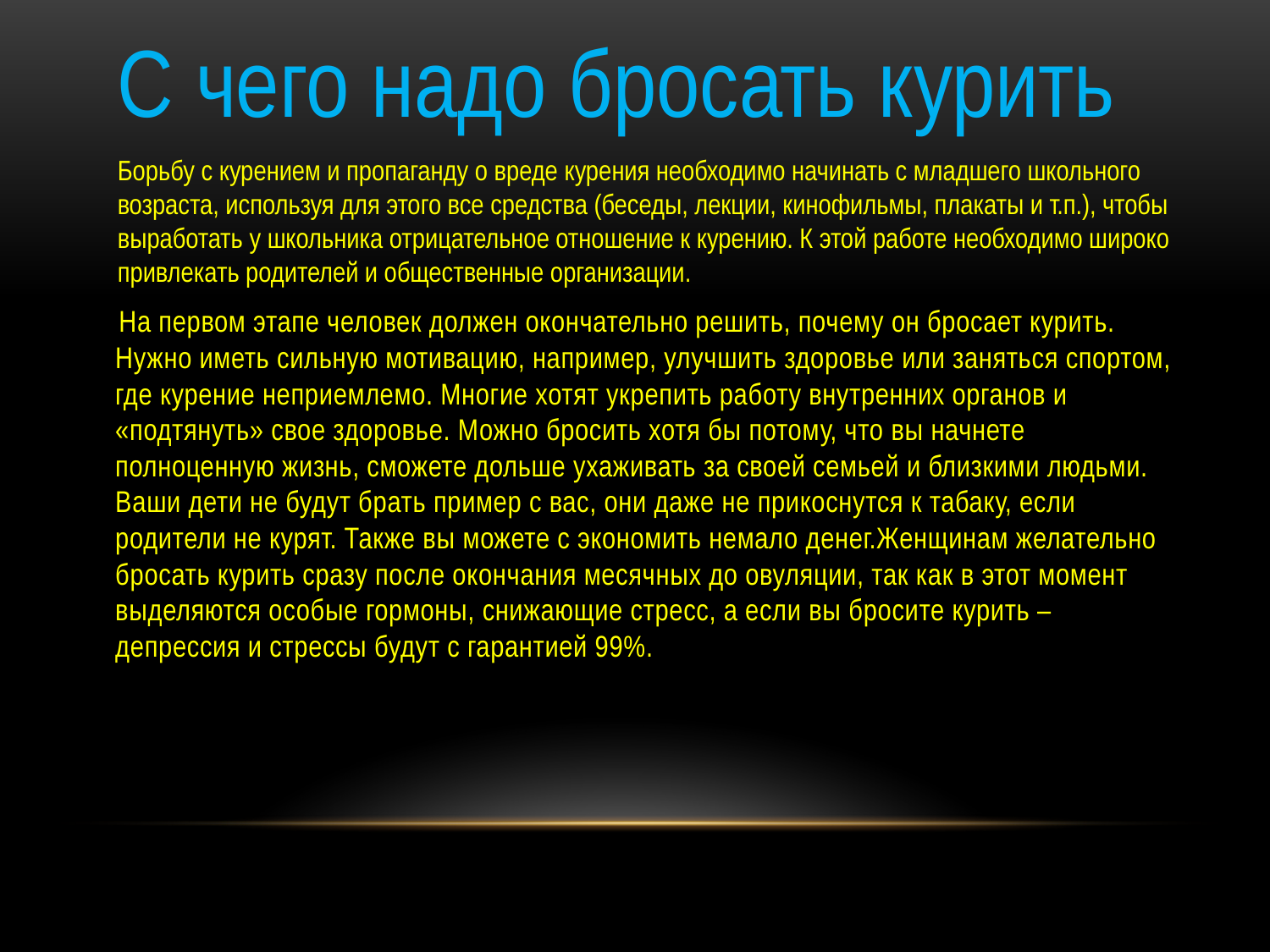

С чего надо бросать курить
Борьбу с курением и пропаганду о вреде курения необходимо начинать с младшего школьного возраста, используя для этого все средства (беседы, лекции, кинофильмы, плакаты и т.п.), чтобы выработать у школьника отрицательное отношение к курению. К этой работе необходимо широко привлекать родителей и общественные организации.
       На первом этапе человек должен окончательно решить, почему он бросает курить. Нужно иметь сильную мотивацию, например, улучшить здоровье или заняться спортом, где курение неприемлемо. Многие хотят укрепить работу внутренних органов и «подтянуть» свое здоровье. Можно бросить хотя бы потому, что вы начнете полноценную жизнь, сможете дольше ухаживать за своей семьей и близкими людьми. Ваши дети не будут брать пример с вас, они даже не прикоснутся к табаку, если родители не курят. Также вы можете с экономить немало денег.Женщинам желательно бросать курить сразу после окончания месячных до овуляции, так как в этот момент выделяются особые гормоны, снижающие стресс, а если вы бросите курить – депрессия и стрессы будут с гарантией 99%.